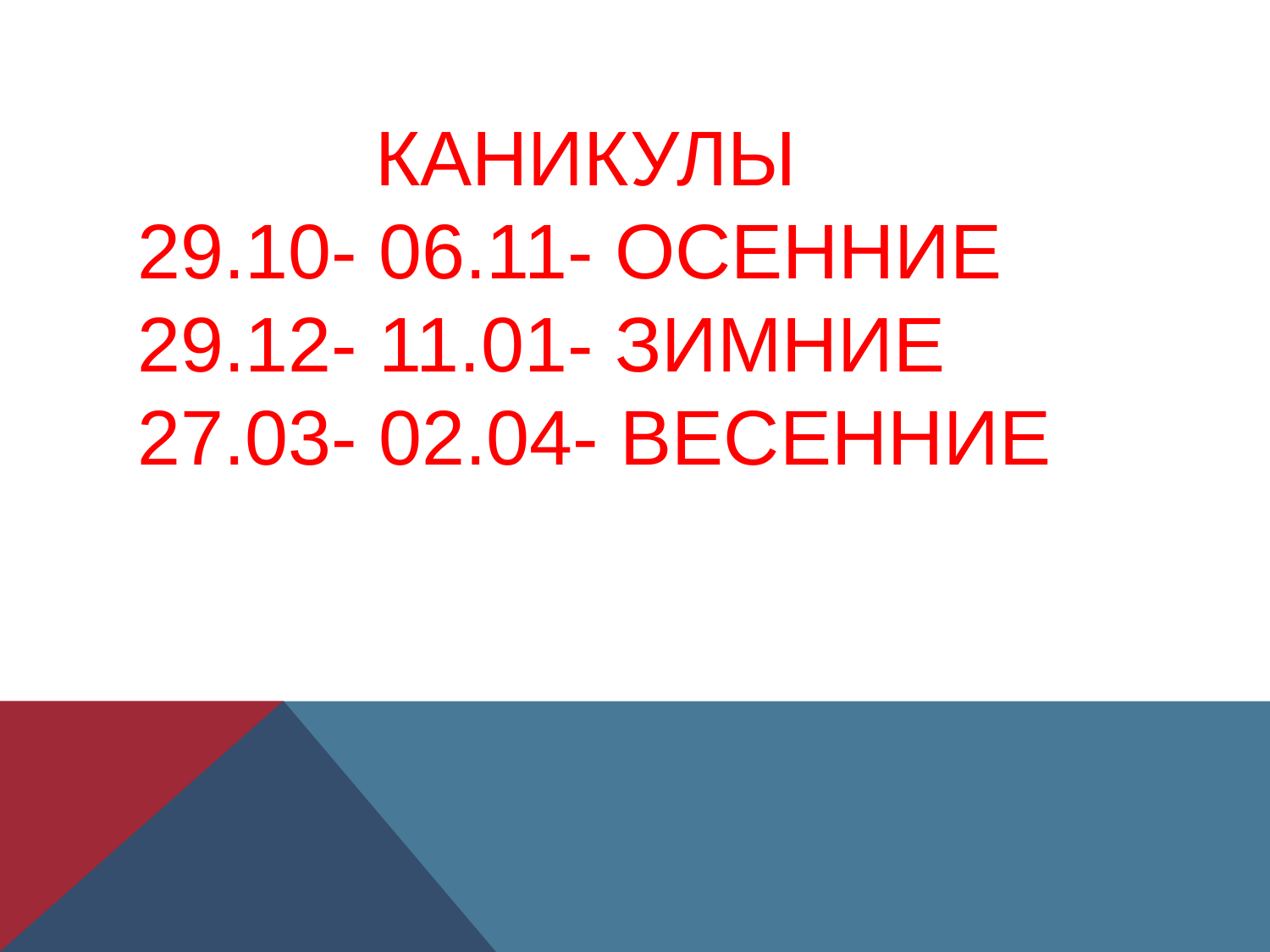

# Каникулы 29.10- 06.11- осенние 29.12- 11.01- зимние 27.03- 02.04- весенние